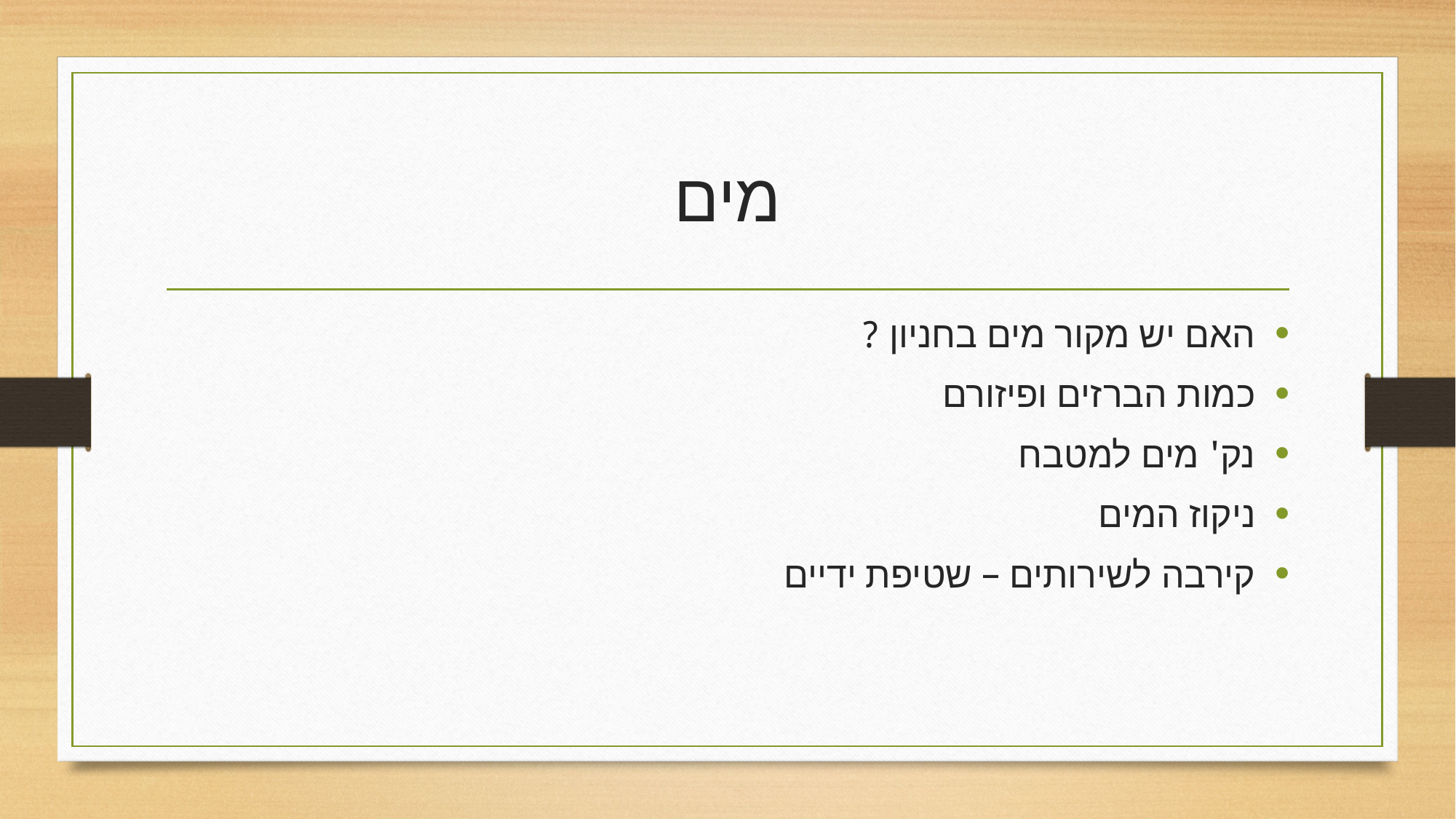

# מים
האם יש מקור מים בחניון ?
כמות הברזים ופיזורם
נק' מים למטבח
ניקוז המים
קירבה לשירותים – שטיפת ידיים